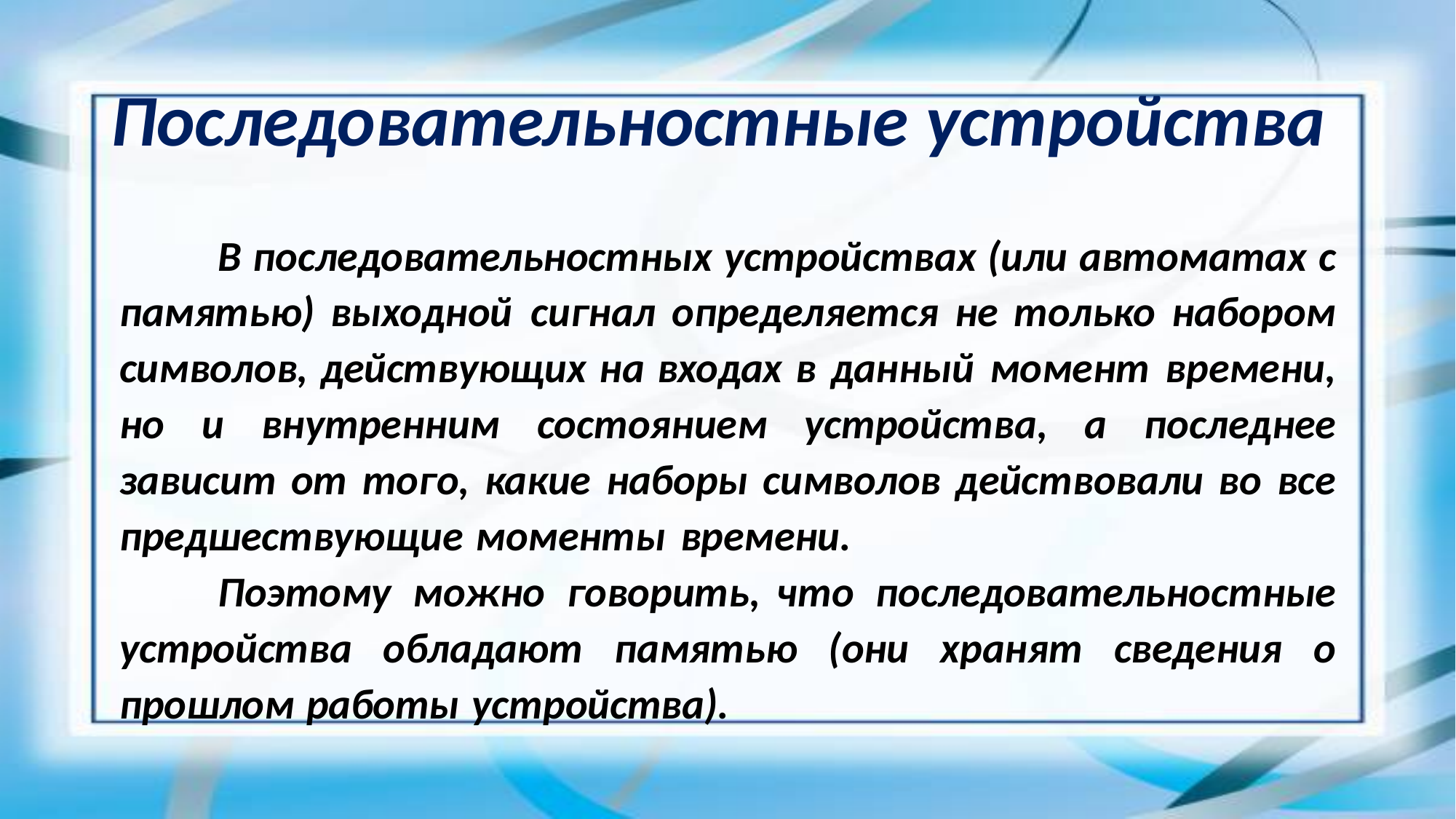

# Последовательностные устройства
В последовательностных устройствах (или автоматах с памятью) выходной сигнал определяется не только набором символов, действующих на входах в данный момент времени, но и внутренним состоянием устройства, а последнее зависит от того, какие наборы символов действовали во все предшествующие моменты времени.
Поэтому можно говорить, что последовательностные устройства обладают памятью (они хранят сведения о прошлом работы устройства).